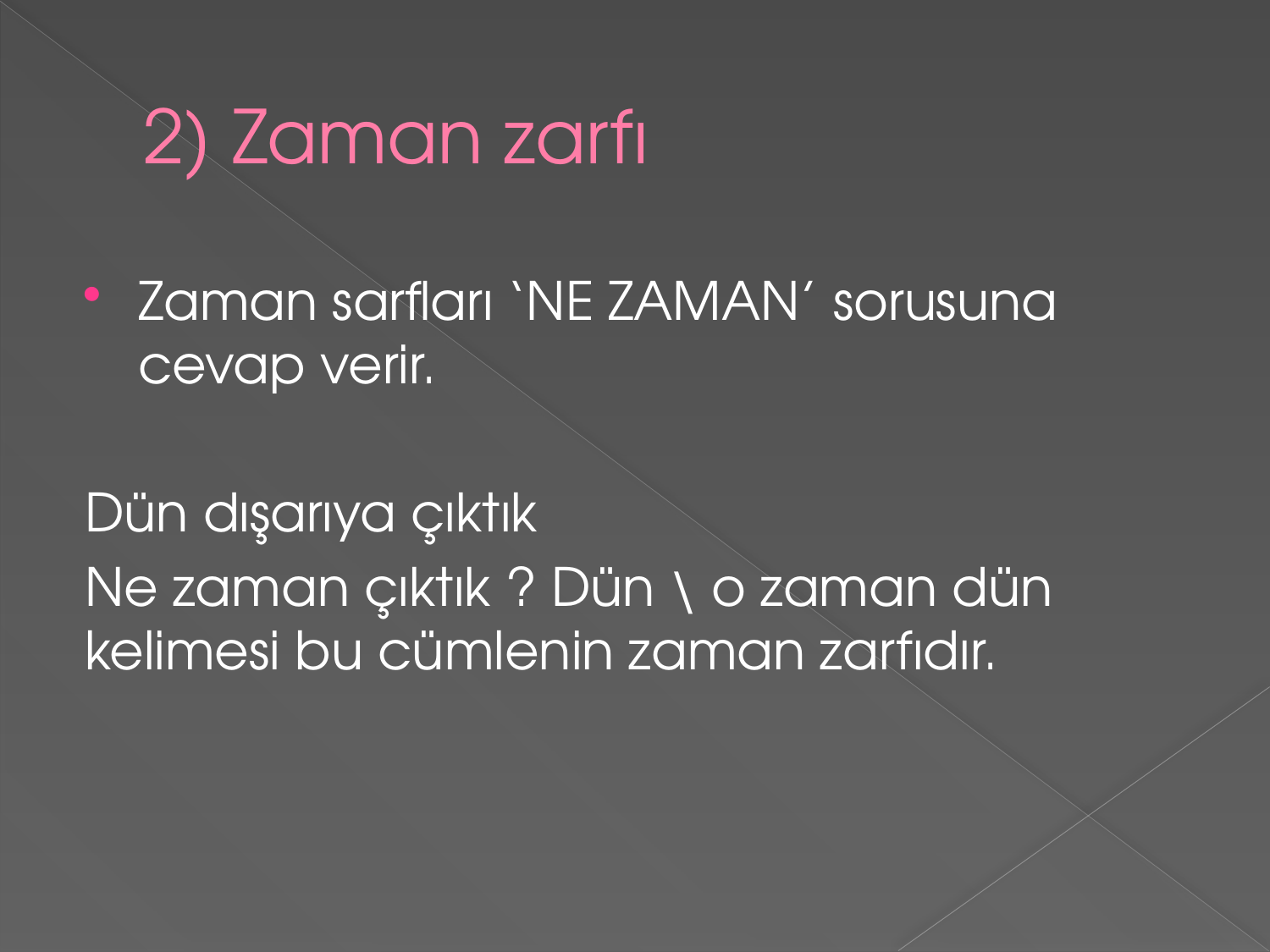

# 2) Zaman zarfı
Zaman sarfları ‘NE ZAMAN’ sorusuna cevap verir.

Dün dışarıya çıktık
Ne zaman çıktık ? Dün \ o zaman dün kelimesi bu cümlenin zaman zarfıdır.